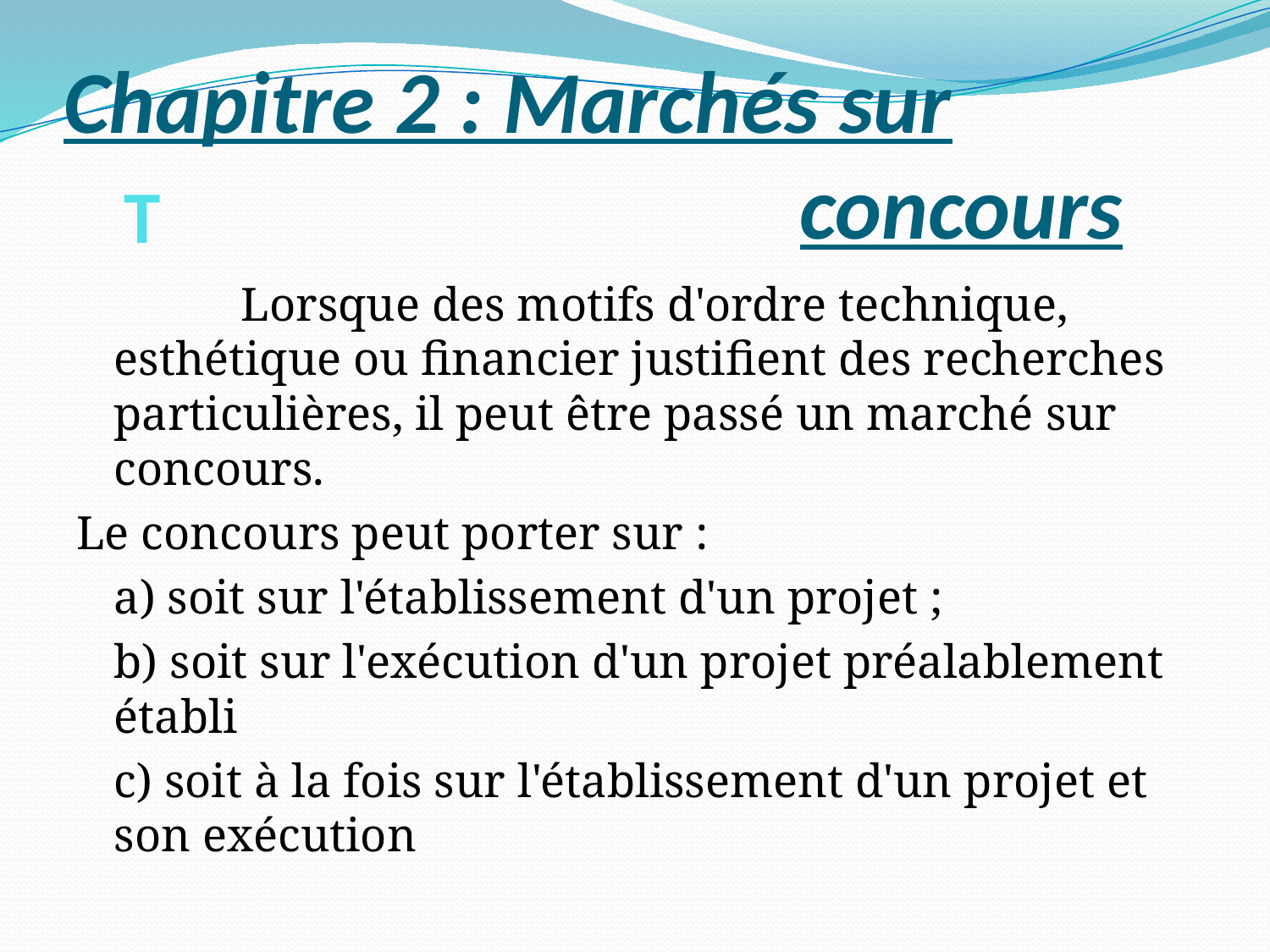

# Chapitre 2 : Marchés sur concours
T
		Lorsque des motifs d'ordre technique, esthétique ou financier justifient des recherches particulières, il peut être passé un marché sur concours.
Le concours peut porter sur :
	a) soit sur l'établissement d'un projet ;
	b) soit sur l'exécution d'un projet préalablement établi
	c) soit à la fois sur l'établissement d'un projet et son exécution